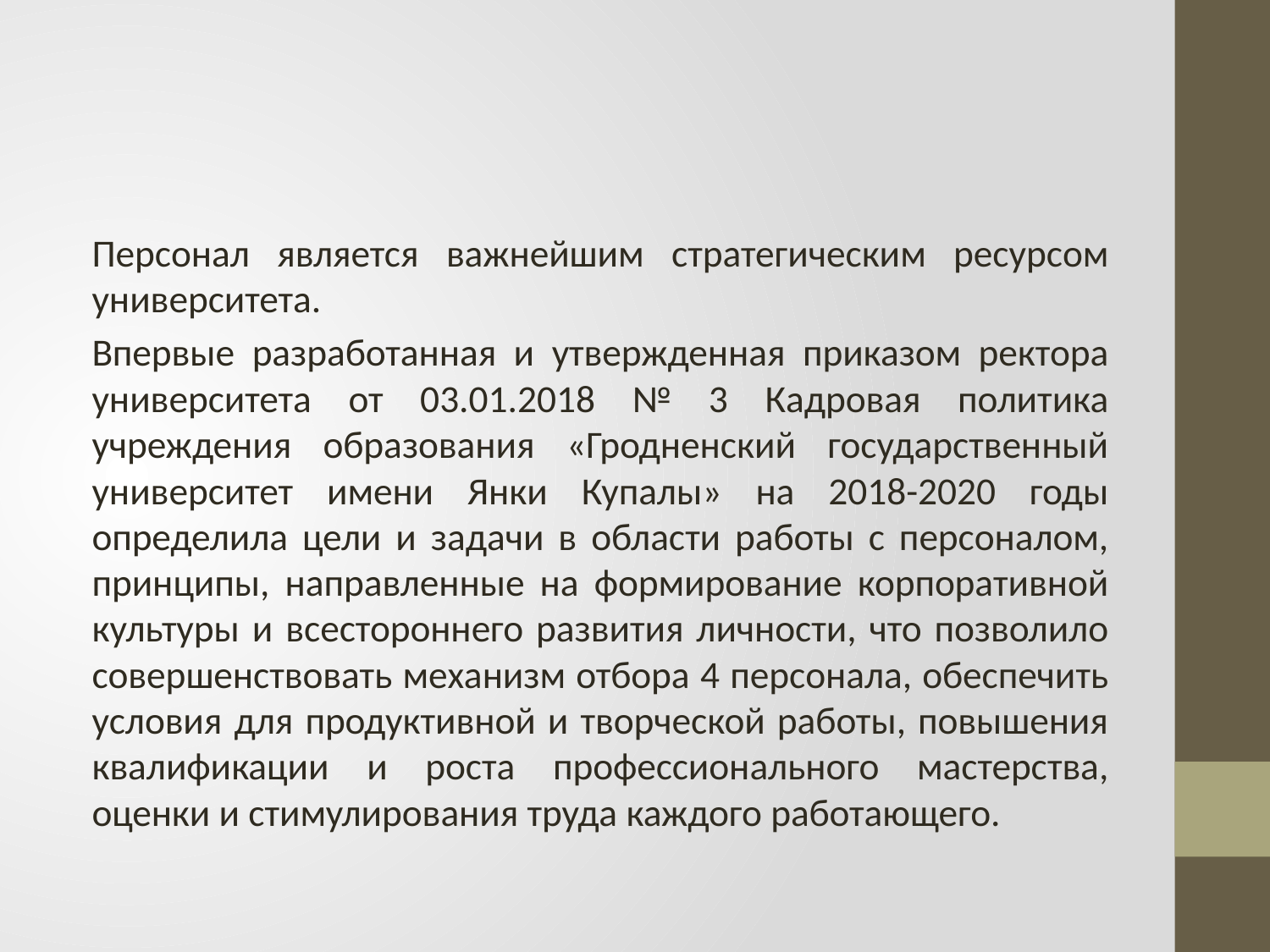

#
	Персонал является важнейшим стратегическим ресурсом университета.
	Впервые разработанная и утвержденная приказом ректора университета от 03.01.2018 № 3 Кадровая политика учреждения образования «Гродненский государственный университет имени Янки Купалы» на 2018-2020 годы определила цели и задачи в области работы с персоналом, принципы, направленные на формирование корпоративной культуры и всестороннего развития личности, что позволило совершенствовать механизм отбора 4 персонала, обеспечить условия для продуктивной и творческой работы, повышения квалификации и роста профессионального мастерства, оценки и стимулирования труда каждого работающего.